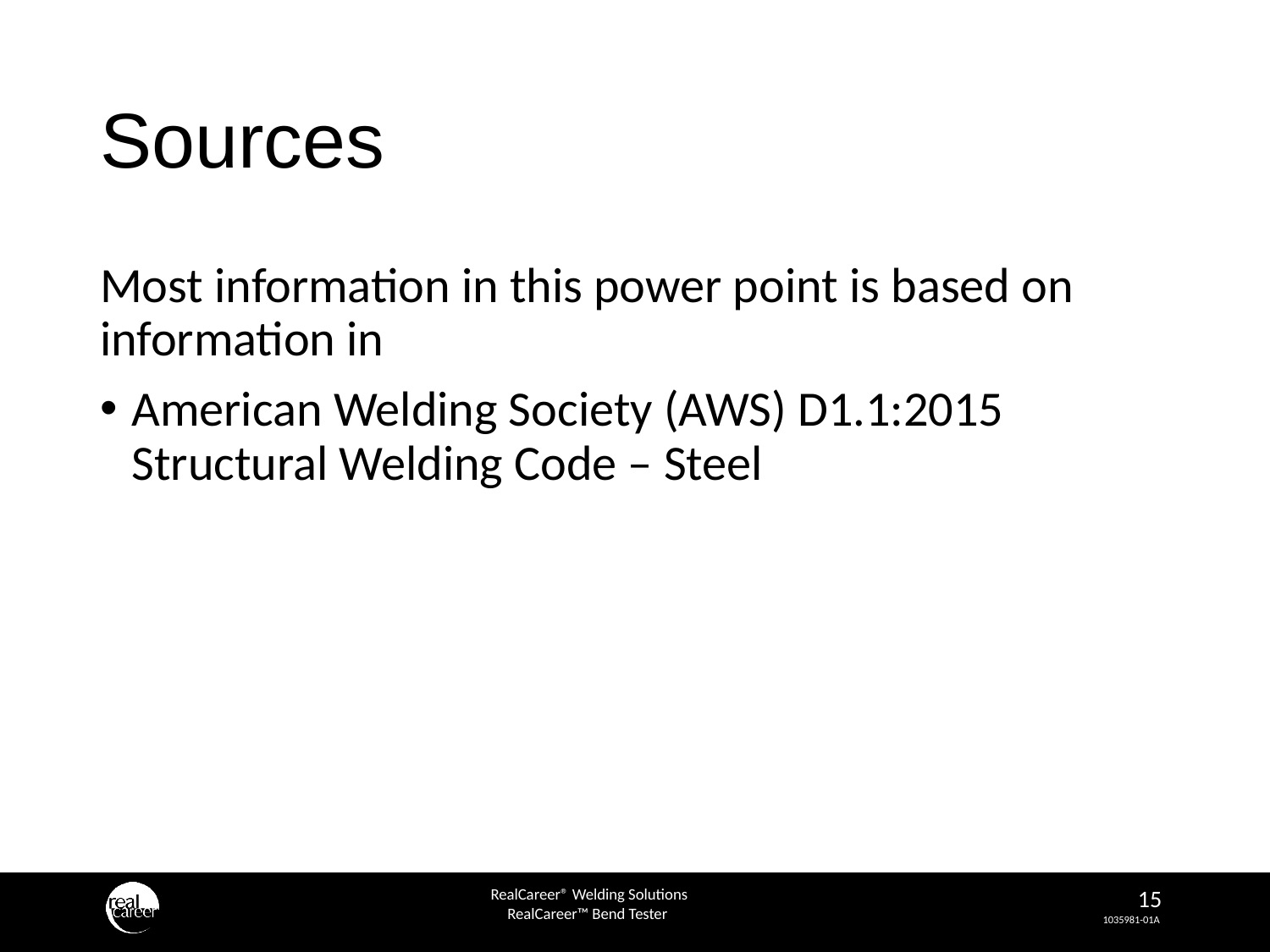

# Sources
Most information in this power point is based on information in
American Welding Society (AWS) D1.1:2015 Structural Welding Code – Steel